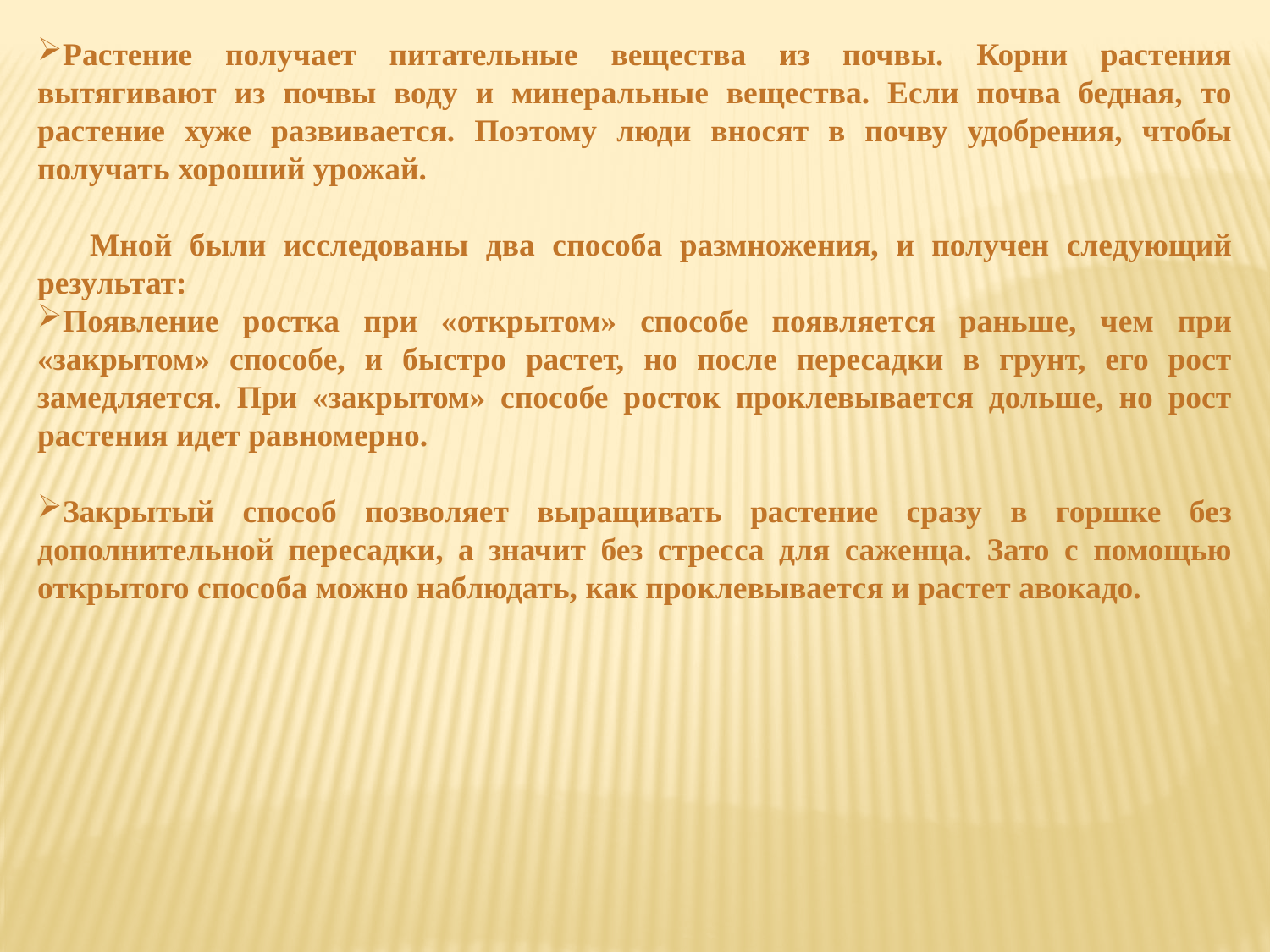

Растение получает питательные вещества из почвы. Корни растения вытягивают из почвы воду и минеральные вещества. Если почва бедная, то растение хуже развивается. Поэтому люди вносят в почву удобрения, чтобы получать хороший урожай.

   Мной были исследованы два способа размножения, и получен следующий результат:
Появление ростка при «открытом» способе появляется раньше, чем при «закрытом» способе, и быстро растет, но после пересадки в грунт, его рост замедляется. При «закрытом» способе росток проклевывается дольше, но рост растения идет равномерно.

Закрытый способ позволяет выращивать растение сразу в горшке без дополнительной пересадки, а значит без стресса для саженца. Зато с помощью открытого способа можно наблюдать, как проклевывается и растет авокадо.